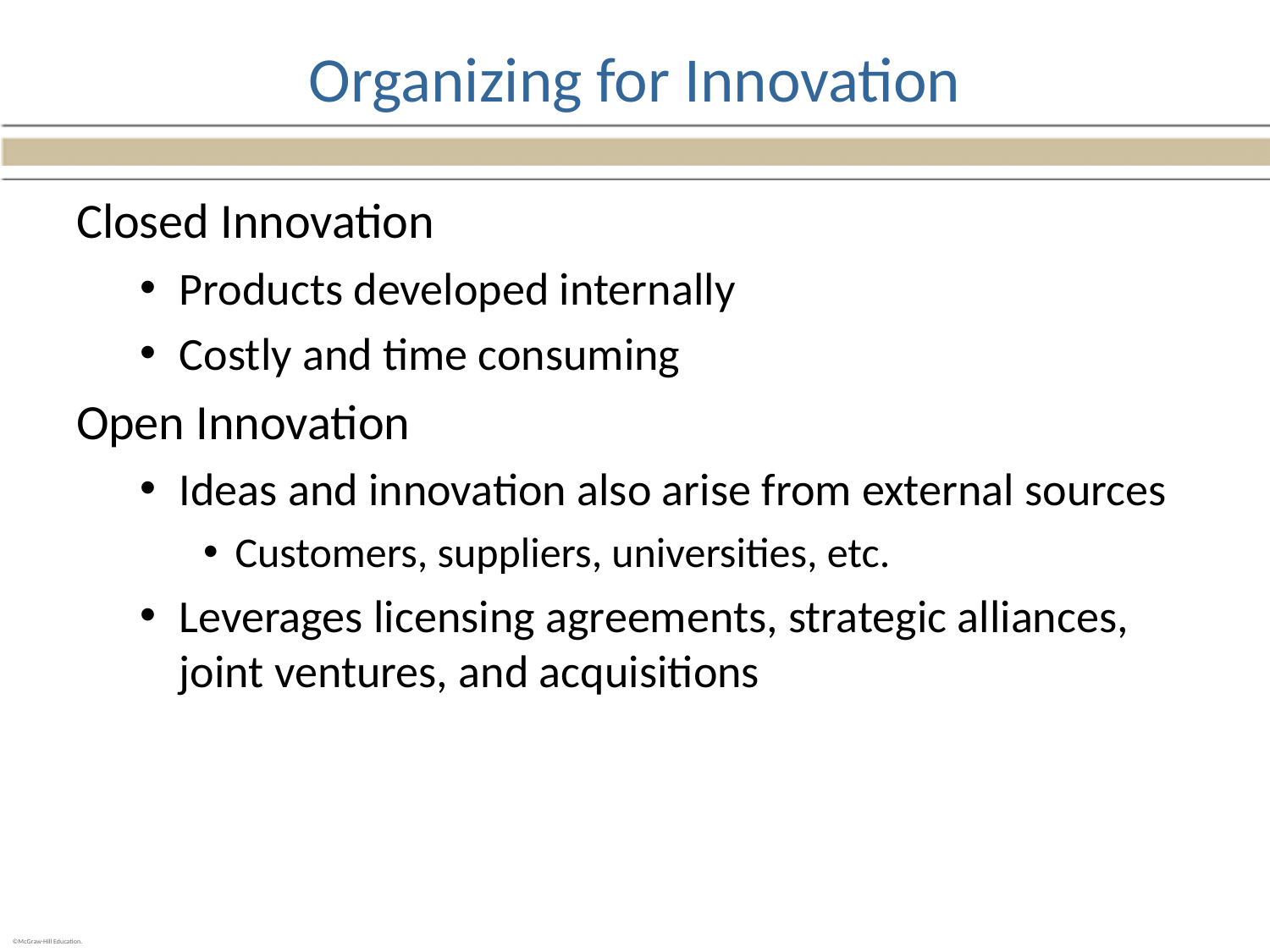

# Organizing for Innovation
Closed Innovation
Products developed internally
Costly and time consuming
Open Innovation
Ideas and innovation also arise from external sources
Customers, suppliers, universities, etc.
Leverages licensing agreements, strategic alliances, joint ventures, and acquisitions